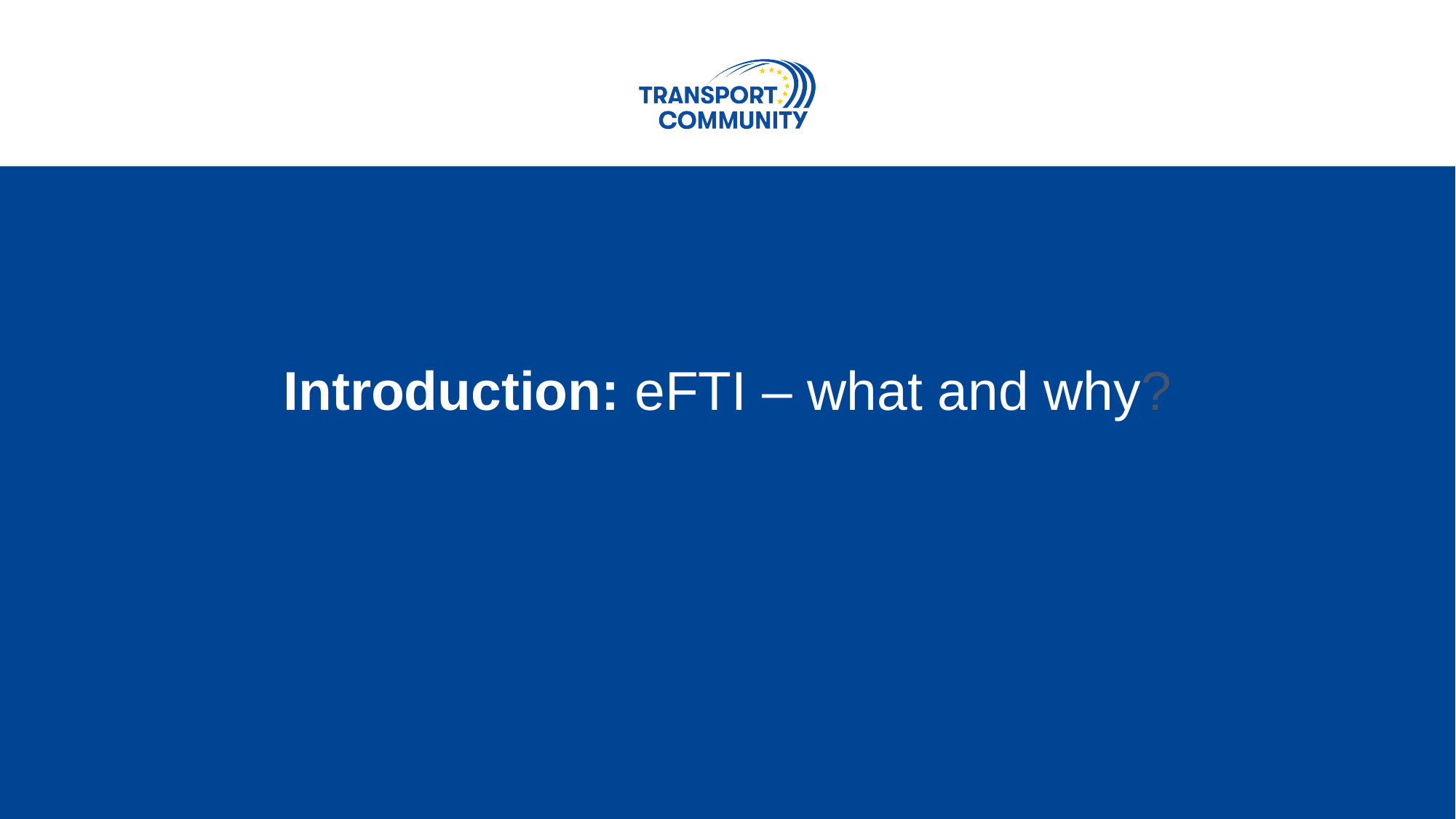

# Introduction: eFTI – what and why?